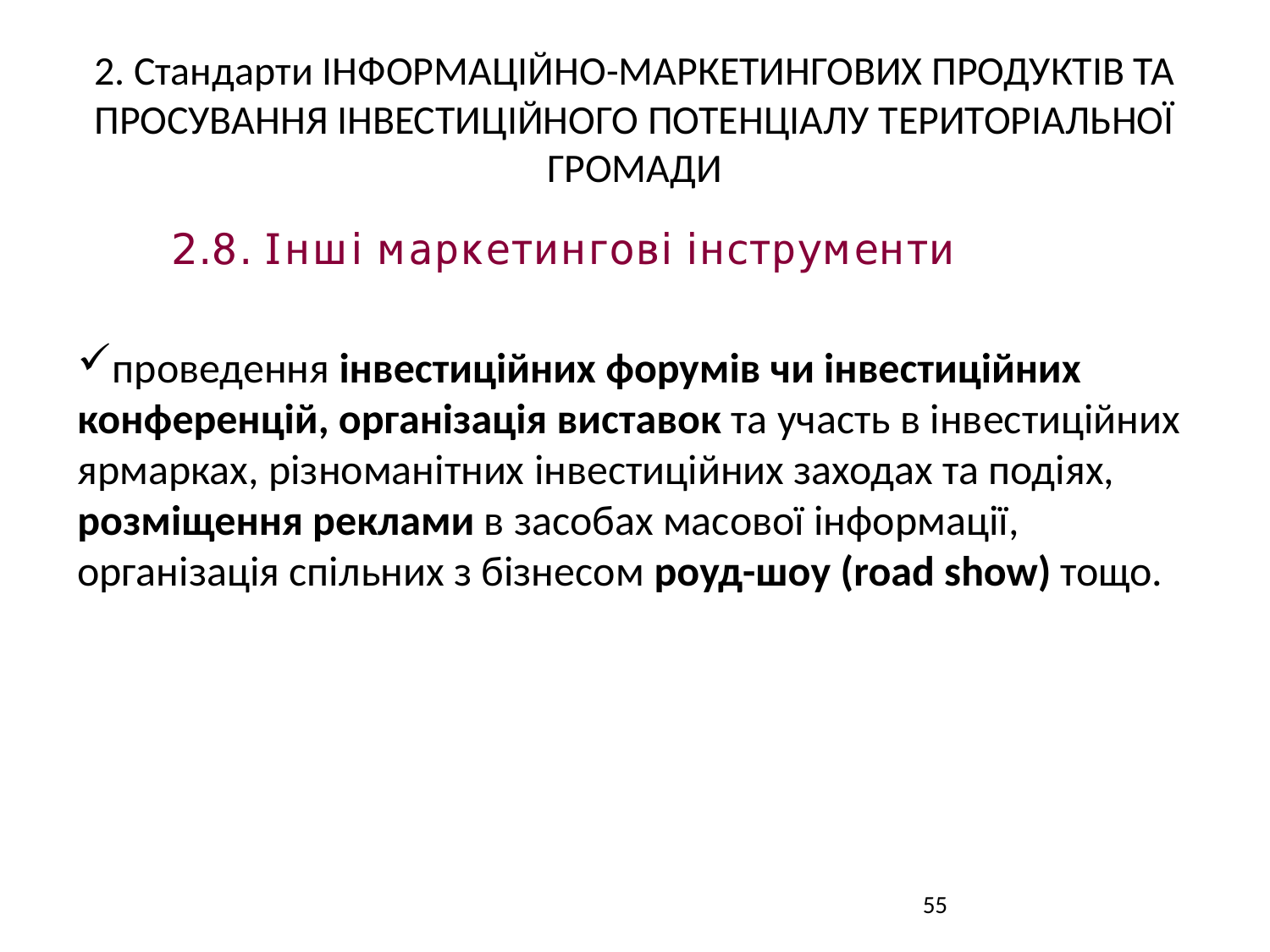

# 2. Стандарти ІНФОРМАЦІЙНО-МАРКЕТИНГОВИХ ПРОДУКТІВ ТА ПРОСУВАННЯ ІНВЕСТИЦІЙНОГО ПОТЕНЦІАЛУ ТЕРИТОРІАЛЬНОЇ ГРОМАДИ
2.8. Інші маркетингові інструменти

проведення інвестиційних форумів чи інвестиційних конференцій, організація виставок та участь в інвестиційних ярмарках, різноманітних інвестиційних заходах та подіях, розміщення реклами в засобах масової інформації, організація спільних з бізнесом роуд-шоу (road show) тощо.
55